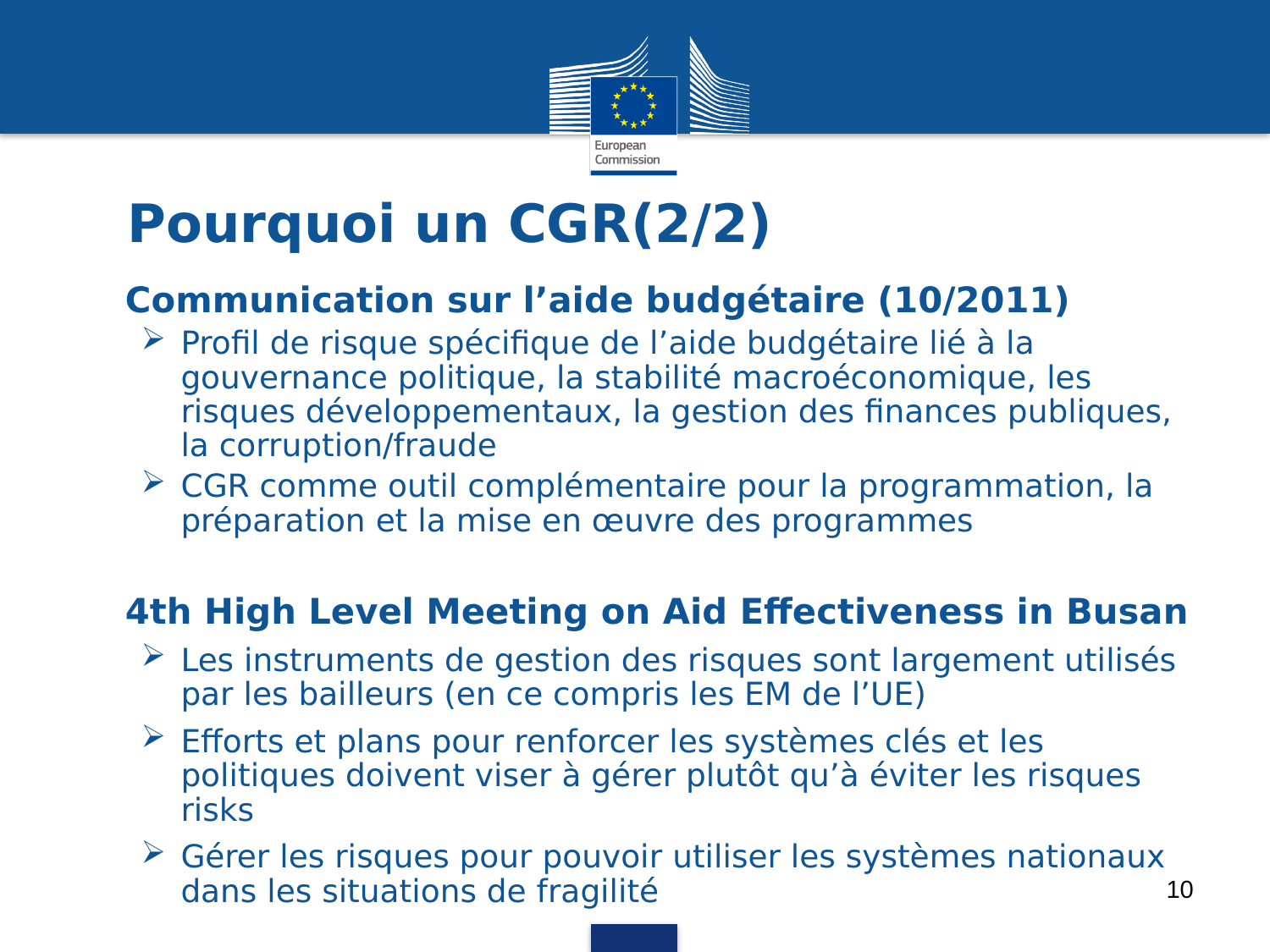

# Pourquoi un CGR(2/2)
Communication sur l’aide budgétaire (10/2011)
Profil de risque spécifique de l’aide budgétaire lié à la gouvernance politique, la stabilité macroéconomique, les risques développementaux, la gestion des finances publiques, la corruption/fraude
CGR comme outil complémentaire pour la programmation, la préparation et la mise en œuvre des programmes

4th High Level Meeting on Aid Effectiveness in Busan
Les instruments de gestion des risques sont largement utilisés par les bailleurs (en ce compris les EM de l’UE)
Efforts et plans pour renforcer les systèmes clés et les politiques doivent viser à gérer plutôt qu’à éviter les risques risks
Gérer les risques pour pouvoir utiliser les systèmes nationaux dans les situations de fragilité

10